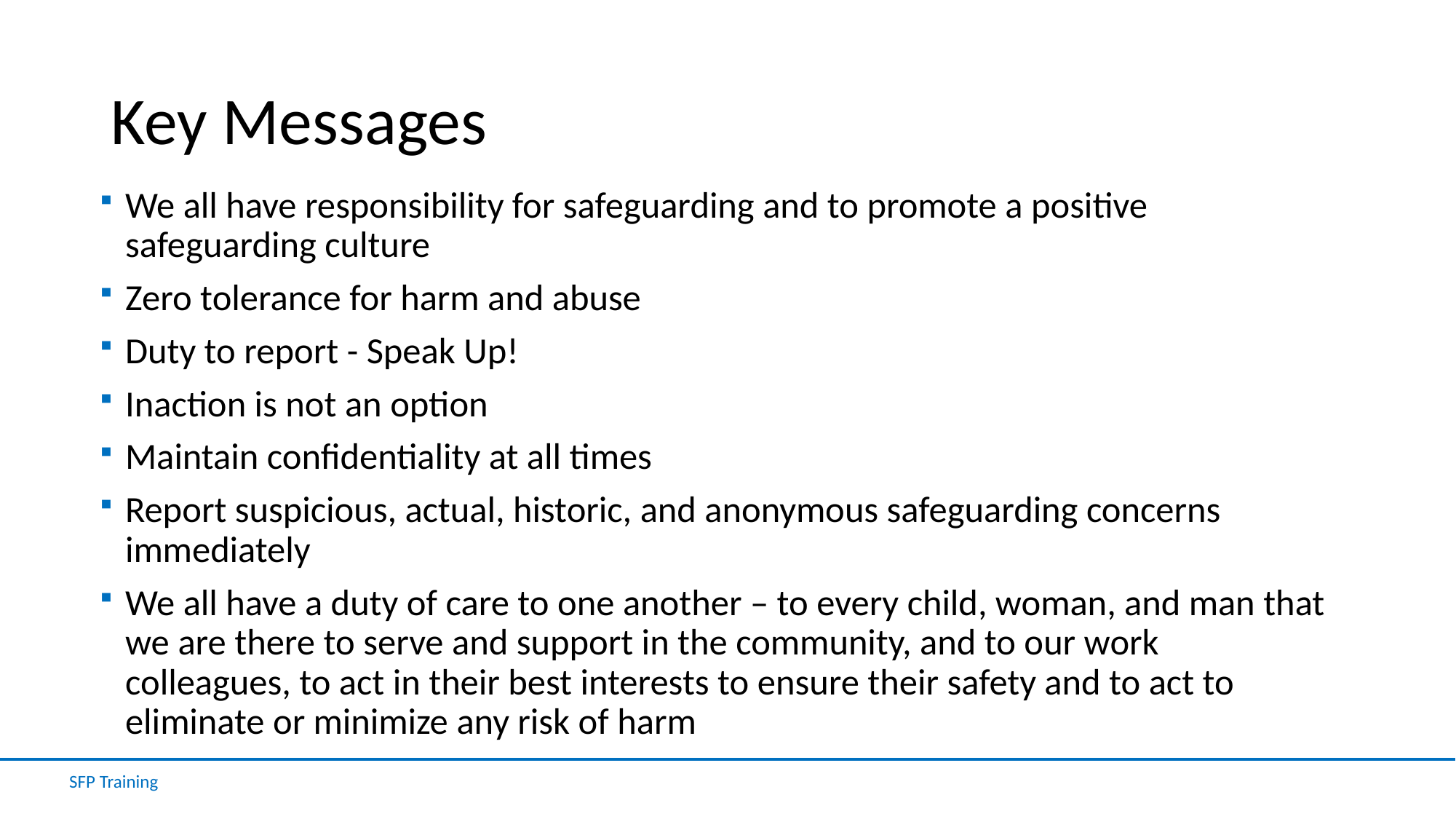

# Key Messages
We all have responsibility for safeguarding and to promote a positive safeguarding culture
Zero tolerance for harm and abuse
Duty to report - Speak Up!
Inaction is not an option
Maintain confidentiality at all times
Report suspicious, actual, historic, and anonymous safeguarding concerns immediately
We all have a duty of care to one another – to every child, woman, and man that we are there to serve and support in the community, and to our work colleagues, to act in their best interests to ensure their safety and to act to eliminate or minimize any risk of harm

SFP Training